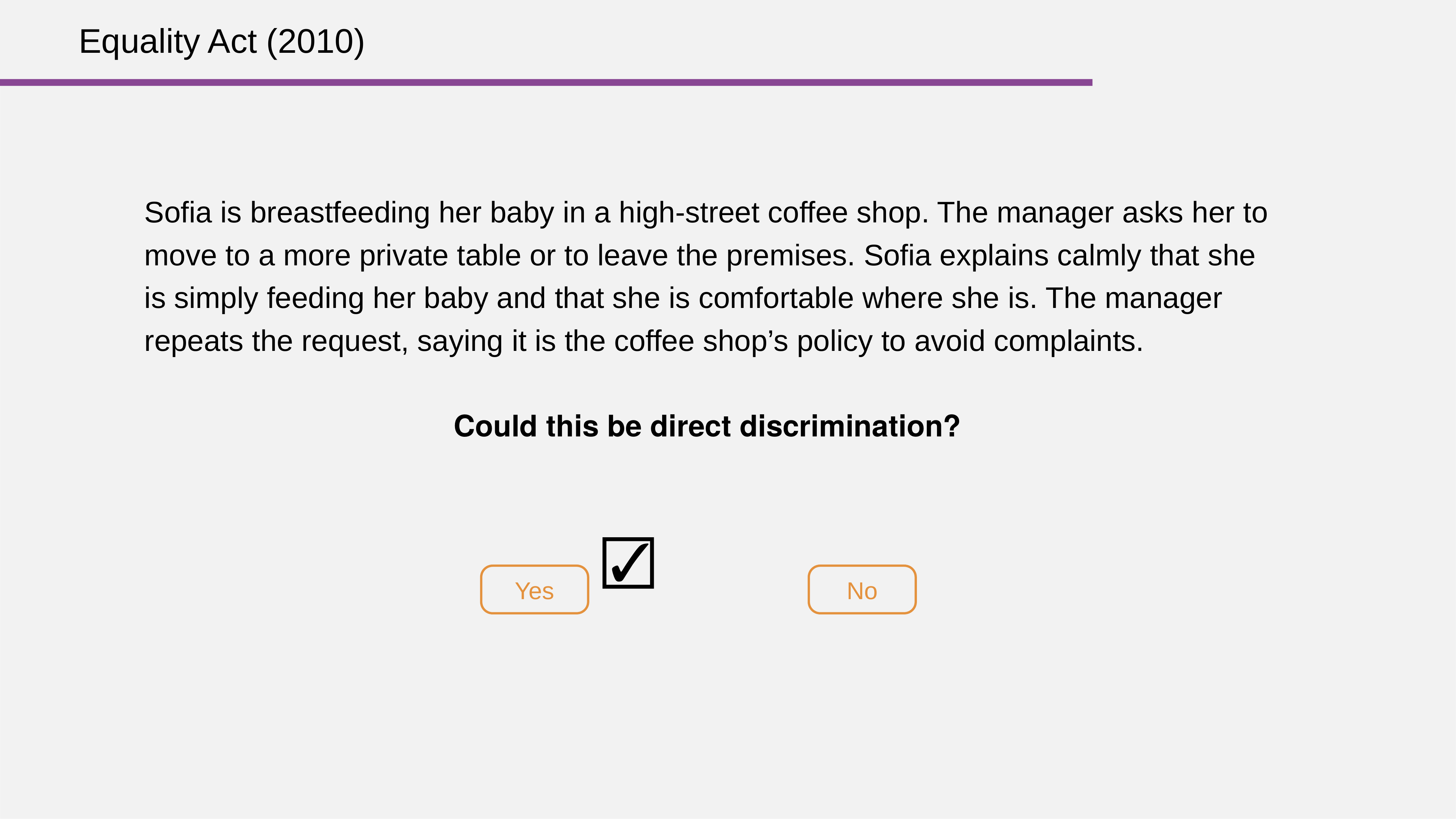

Equality Act (2010)
Sofia is breastfeeding her baby in a high-street coffee shop. The manager asks her to move to a more private table or to leave the premises. Sofia explains calmly that she is simply feeding her baby and that she is comfortable where she is. The manager repeats the request, saying it is the coffee shop’s policy to avoid complaints.

Could this be direct discrimination?
☑️
Yes
No